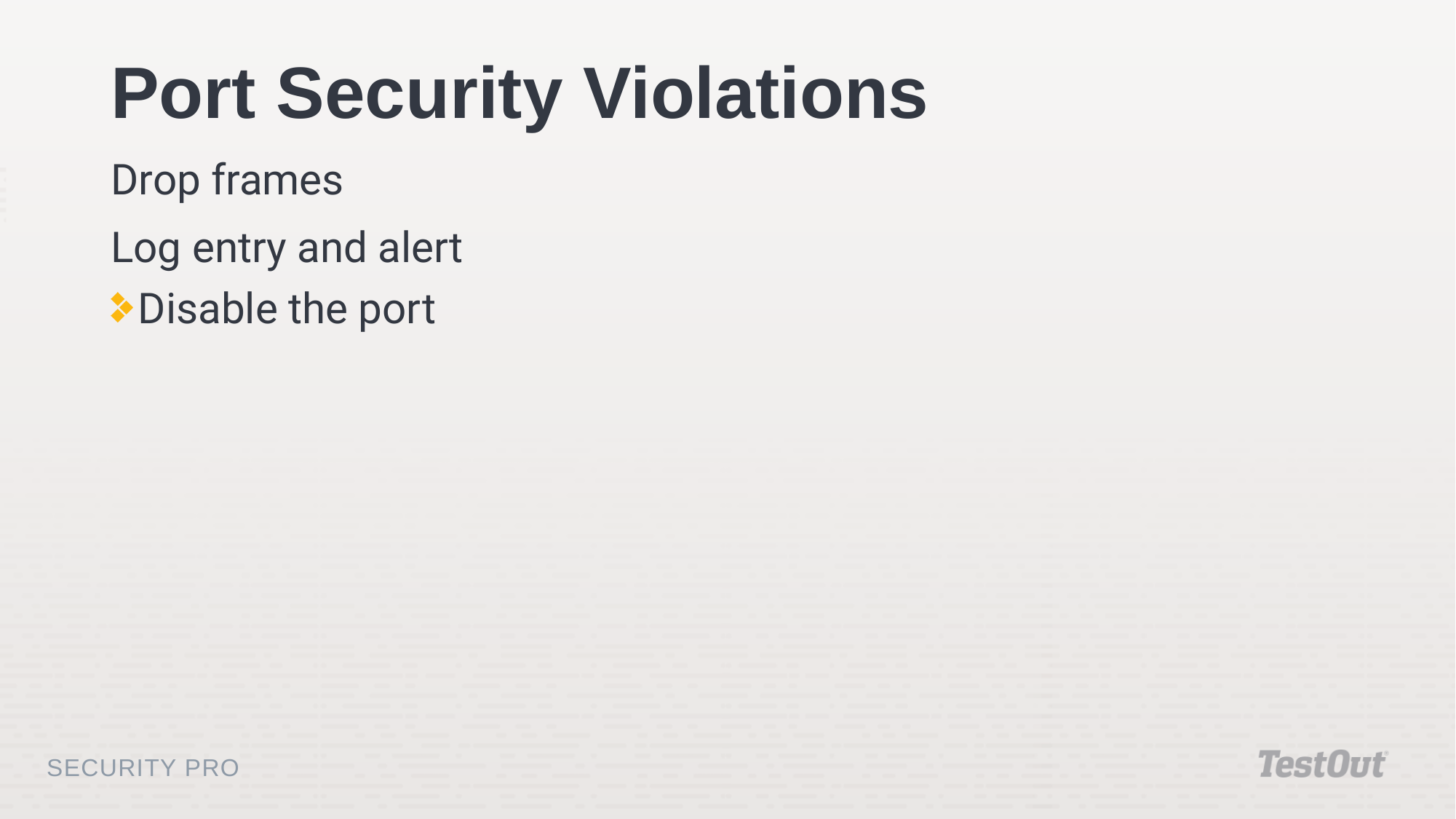

# Port Security Violations
Drop frames
Log entry and alert
Disable the port
Security Pro